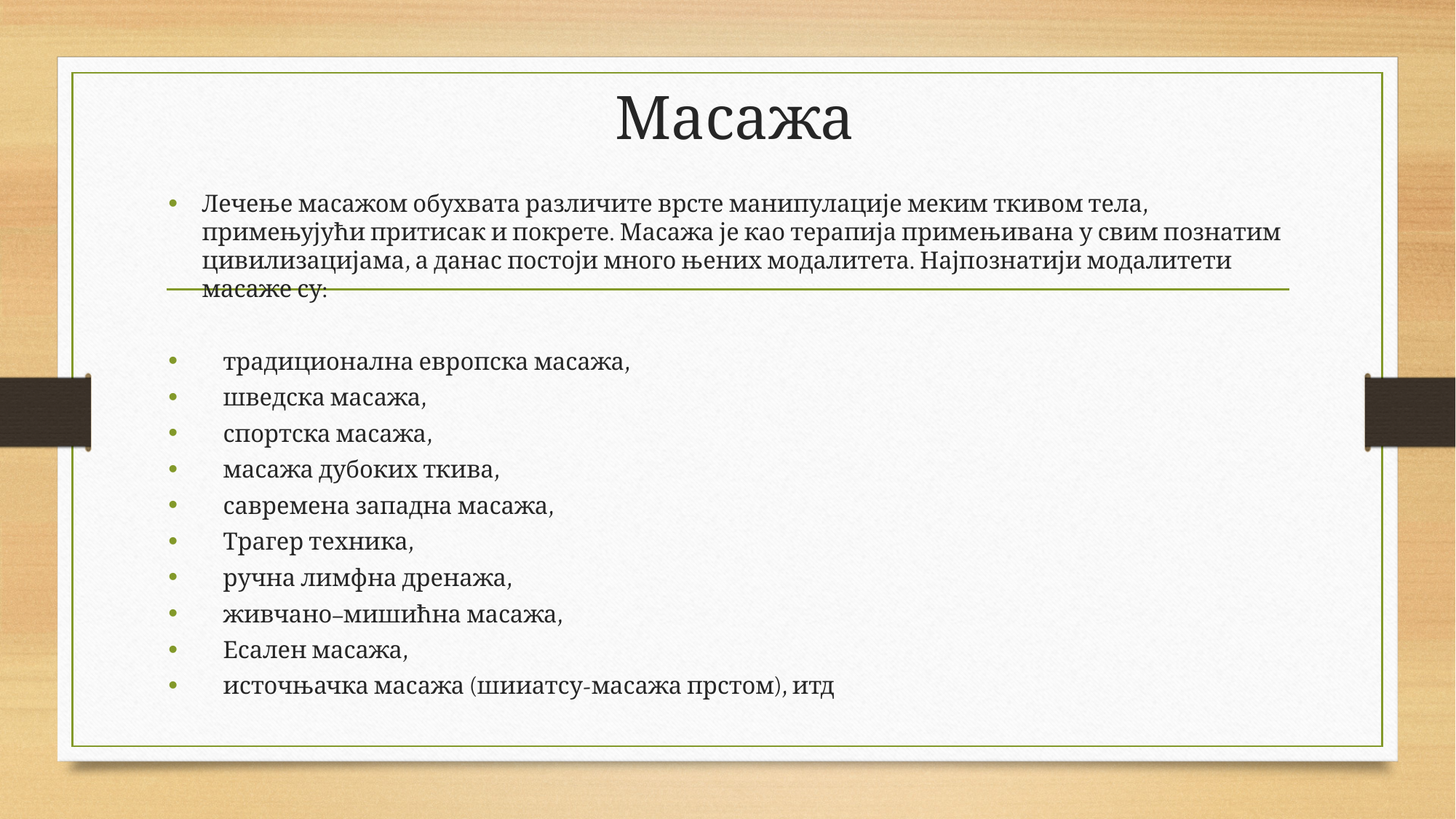

# Масажа

Лечење масажом обухвата различите врсте манипулације меким ткивом тела, примењујући притисак и покрете. Масажа је као терапија примењивана у свим познатим цивилизацијама, а данас постоји много њених модалитета. Најпознатији модалитети масаже су:

    традиционална европска масажа,
    шведска масажа,
    спортска масажа,
    масажа дубоких ткива,
    савремена западна масажа,
    Трагер техника,
    ручна лимфна дренажа,
    живчано–мишићна масажа,
    Есален масажа,
    источњачка масажа (шииатсу-масажа прстом), итд